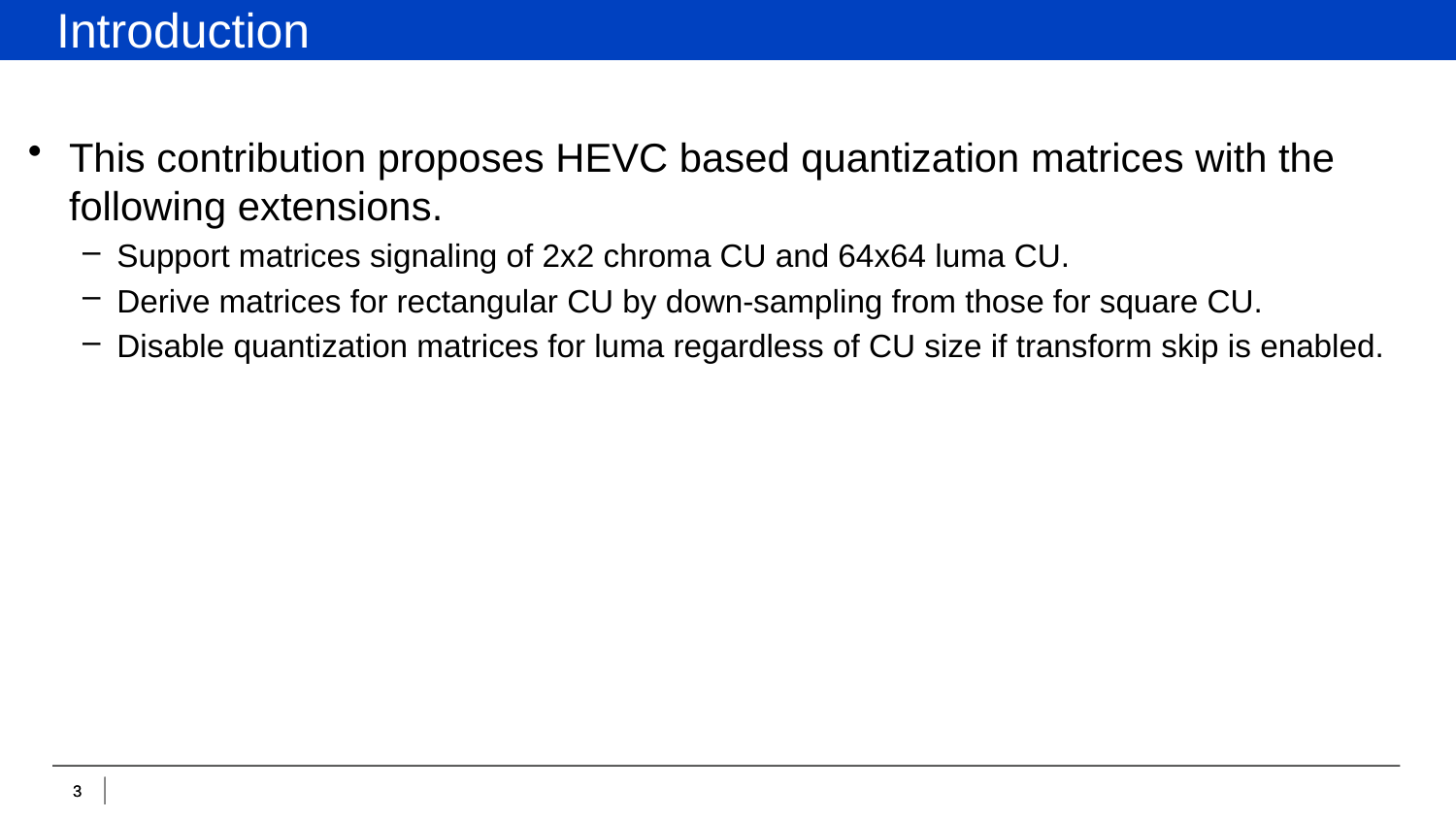

Introduction
This contribution proposes HEVC based quantization matrices with the following extensions.
Support matrices signaling of 2x2 chroma CU and 64x64 luma CU.
Derive matrices for rectangular CU by down-sampling from those for square CU.
Disable quantization matrices for luma regardless of CU size if transform skip is enabled.
3